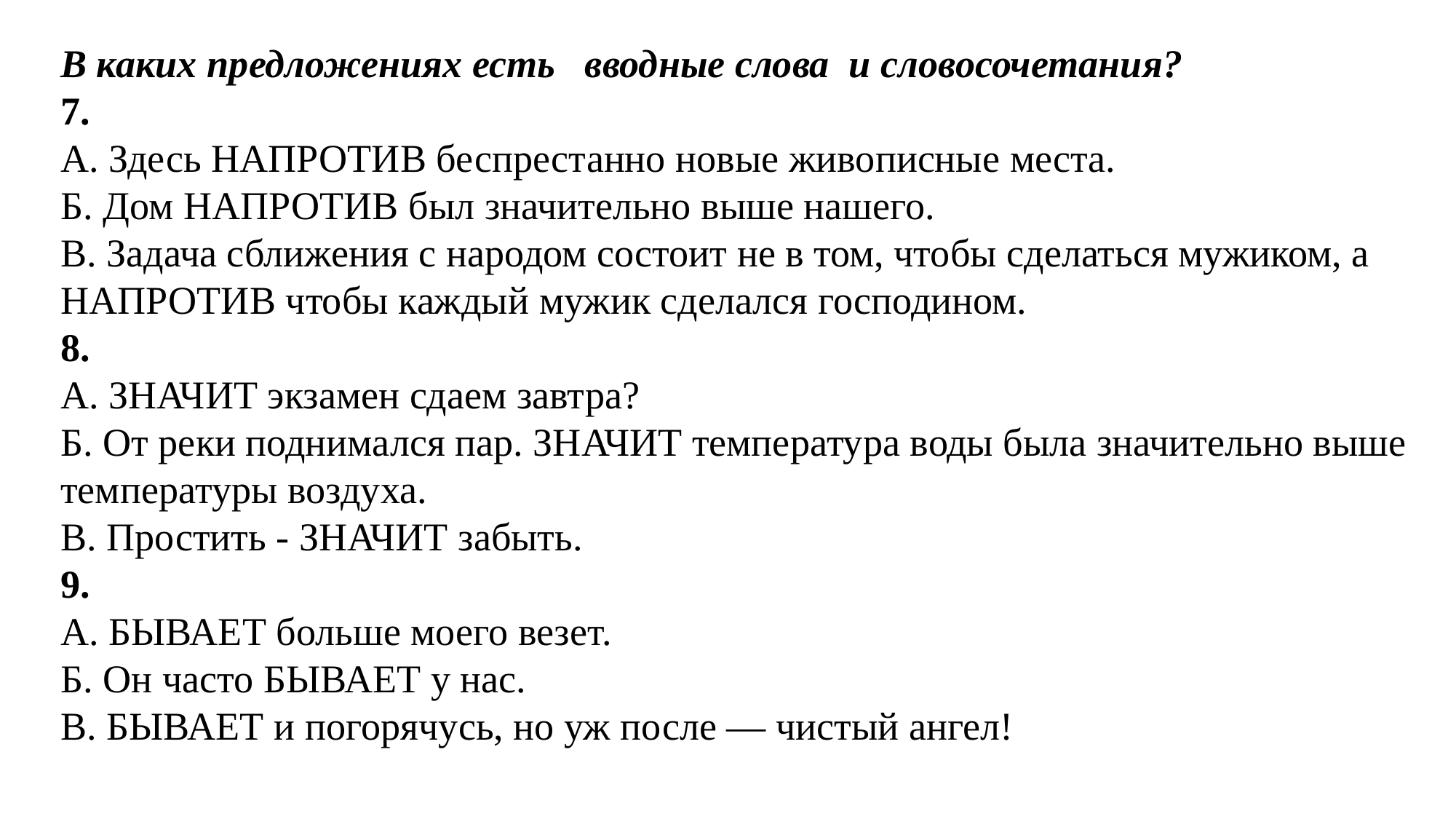

В каких предложениях есть   вводные слова  и словосочетания?
7.
А. Здесь НАПРОТИВ беспрестанно новые живописные места.
Б. Дом НАПРОТИВ был значительно выше нашего.
В. Задача сближения с народом состоит не в том, чтобы сделаться мужиком, а НАПРОТИВ чтобы каждый мужик сделался господином.
8.
А. ЗНАЧИТ экзамен сдаем завтра?
Б. От реки поднимался пар. ЗНАЧИТ температура воды была значительно выше температуры воздуха.
В. Простить - ЗНАЧИТ забыть.
9.
А. БЫВАЕТ больше моего везет.
Б. Он часто БЫВАЕТ у нас.
В. БЫВАЕТ и погорячусь, но уж после — чистый ангел!